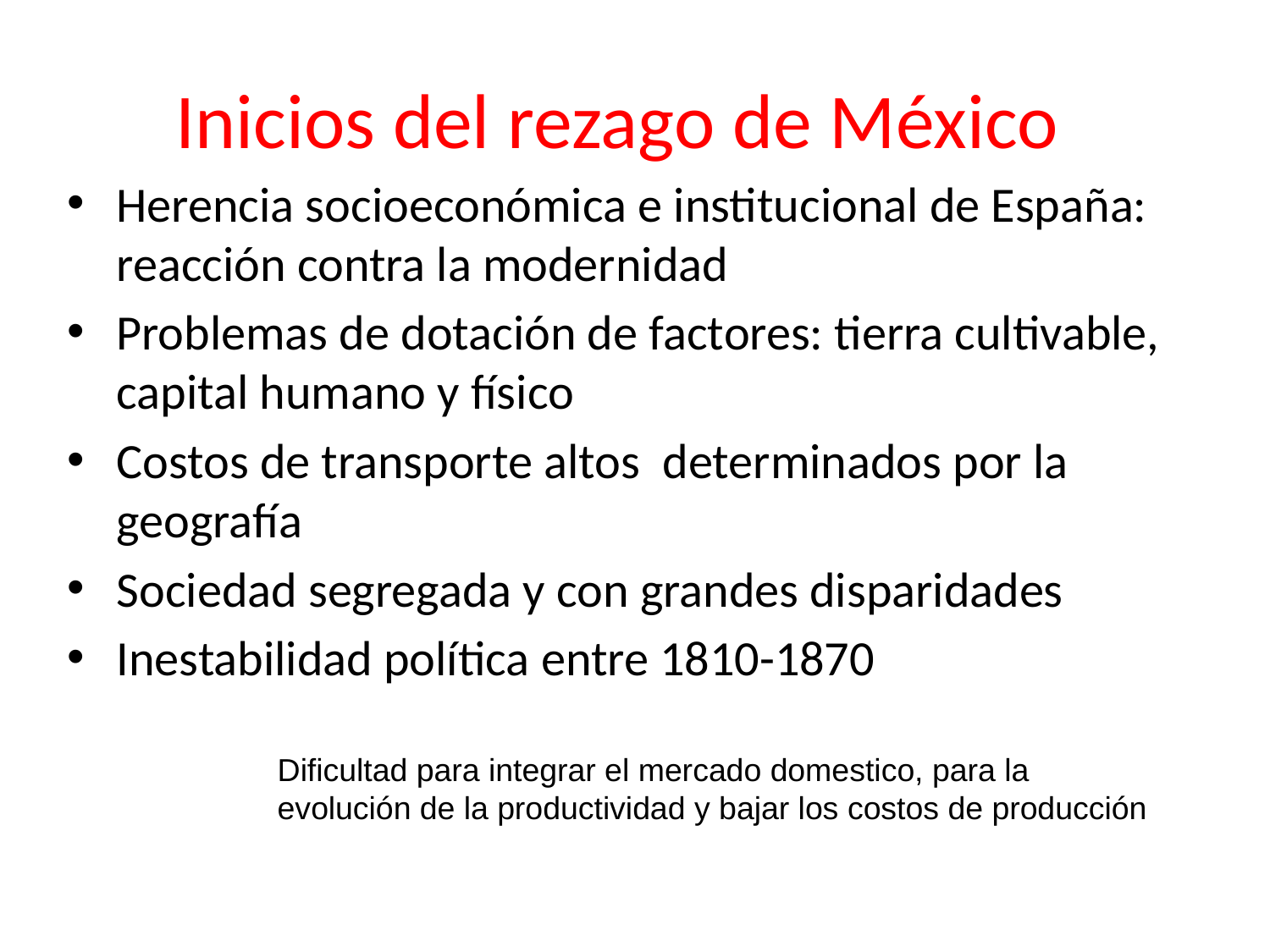

Inicios del rezago de México
Herencia socioeconómica e institucional de España: reacción contra la modernidad
Problemas de dotación de factores: tierra cultivable, capital humano y físico
Costos de transporte altos  determinados por la geografía
Sociedad segregada y con grandes disparidades
Inestabilidad política entre 1810-1870

Dificultad para integrar el mercado domestico, para la evolución de la productividad y bajar los costos de producción